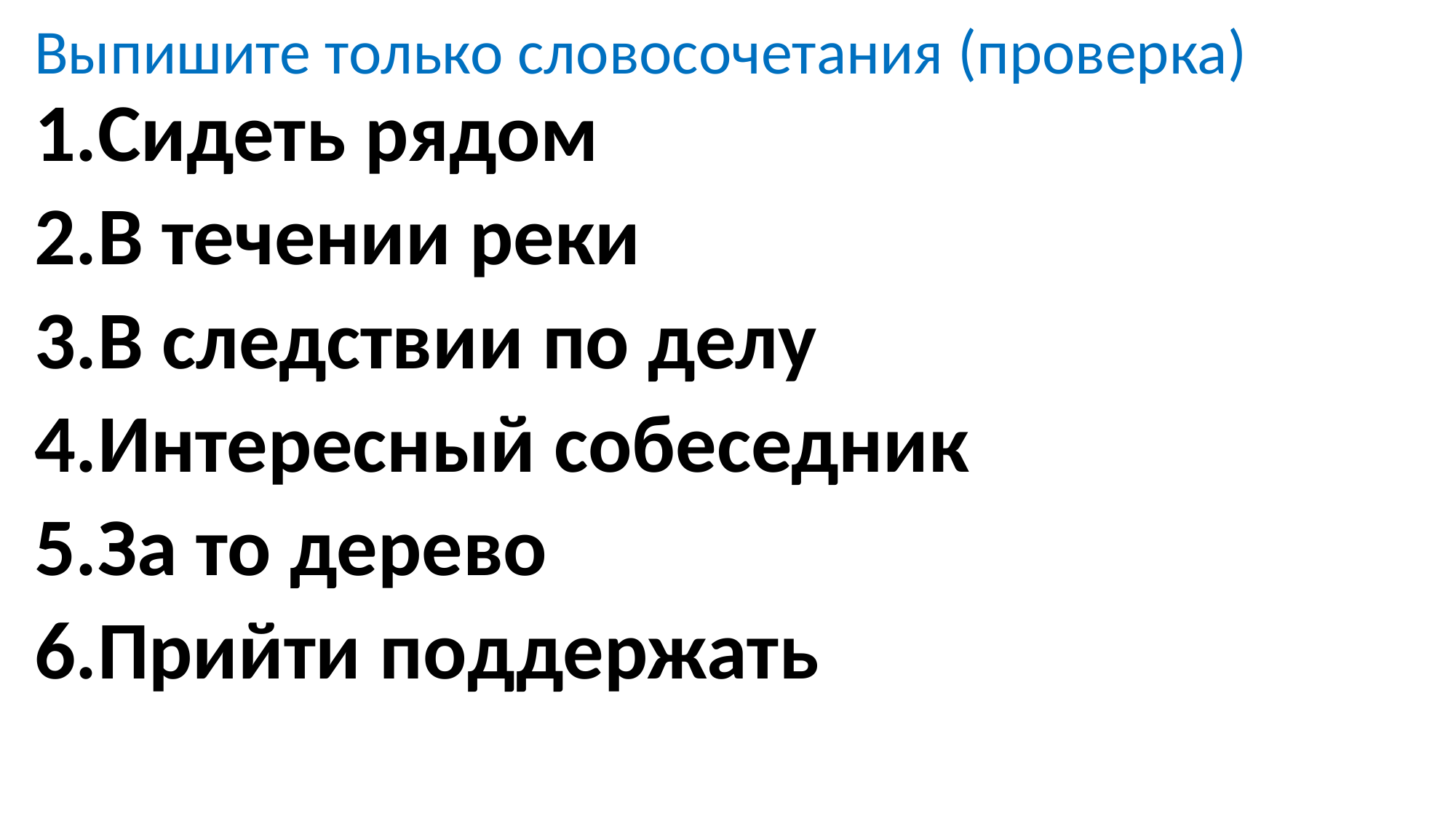

# Выпишите только словосочетания (проверка)
1.Сидеть рядом
2.В течении реки
3.В следствии по делу
4.Интересный собеседник
5.За то дерево
6.Прийти поддержать